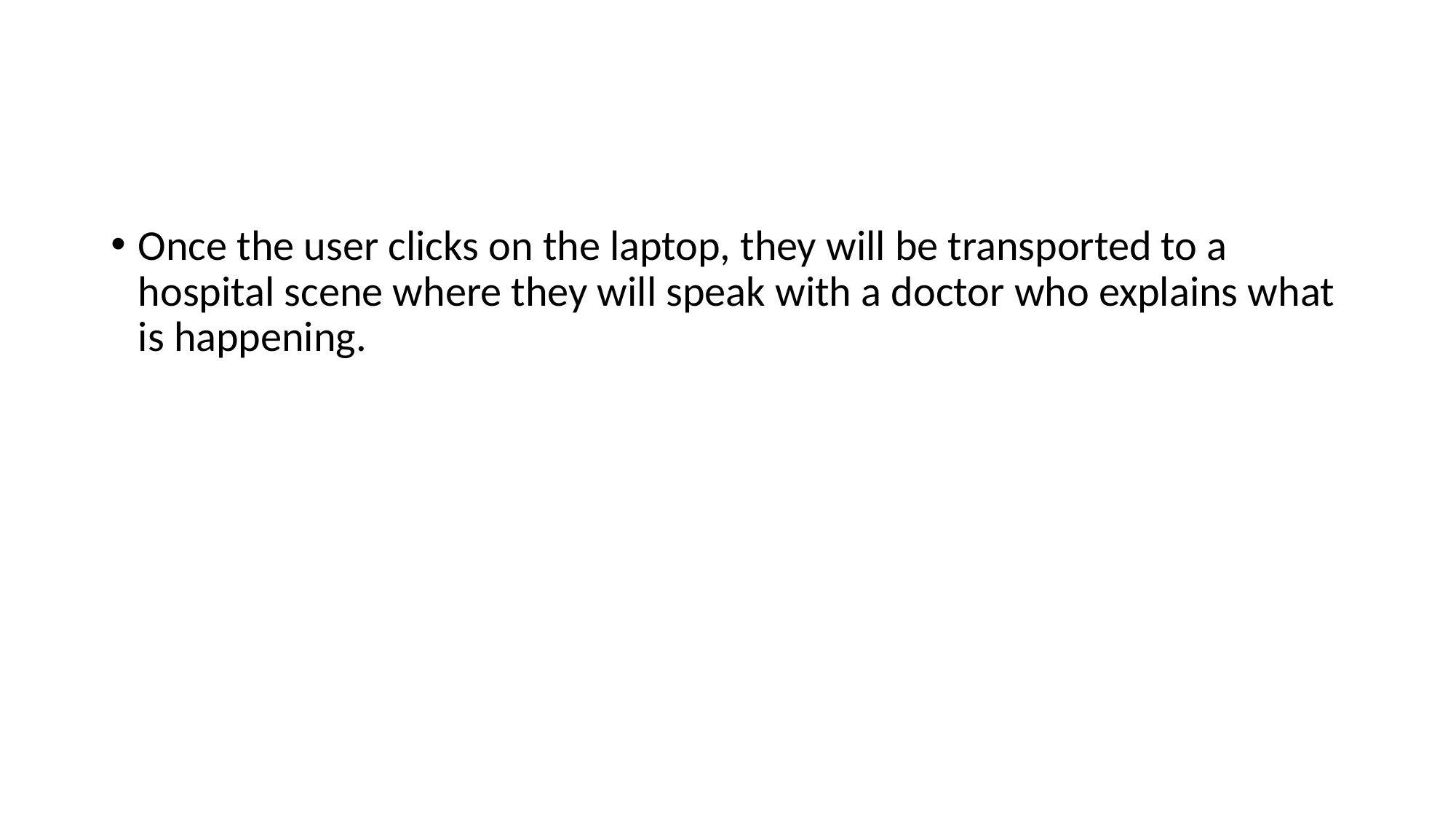

Once the user clicks on the laptop, they will be transported to a hospital scene where they will speak with a doctor who explains what is happening.